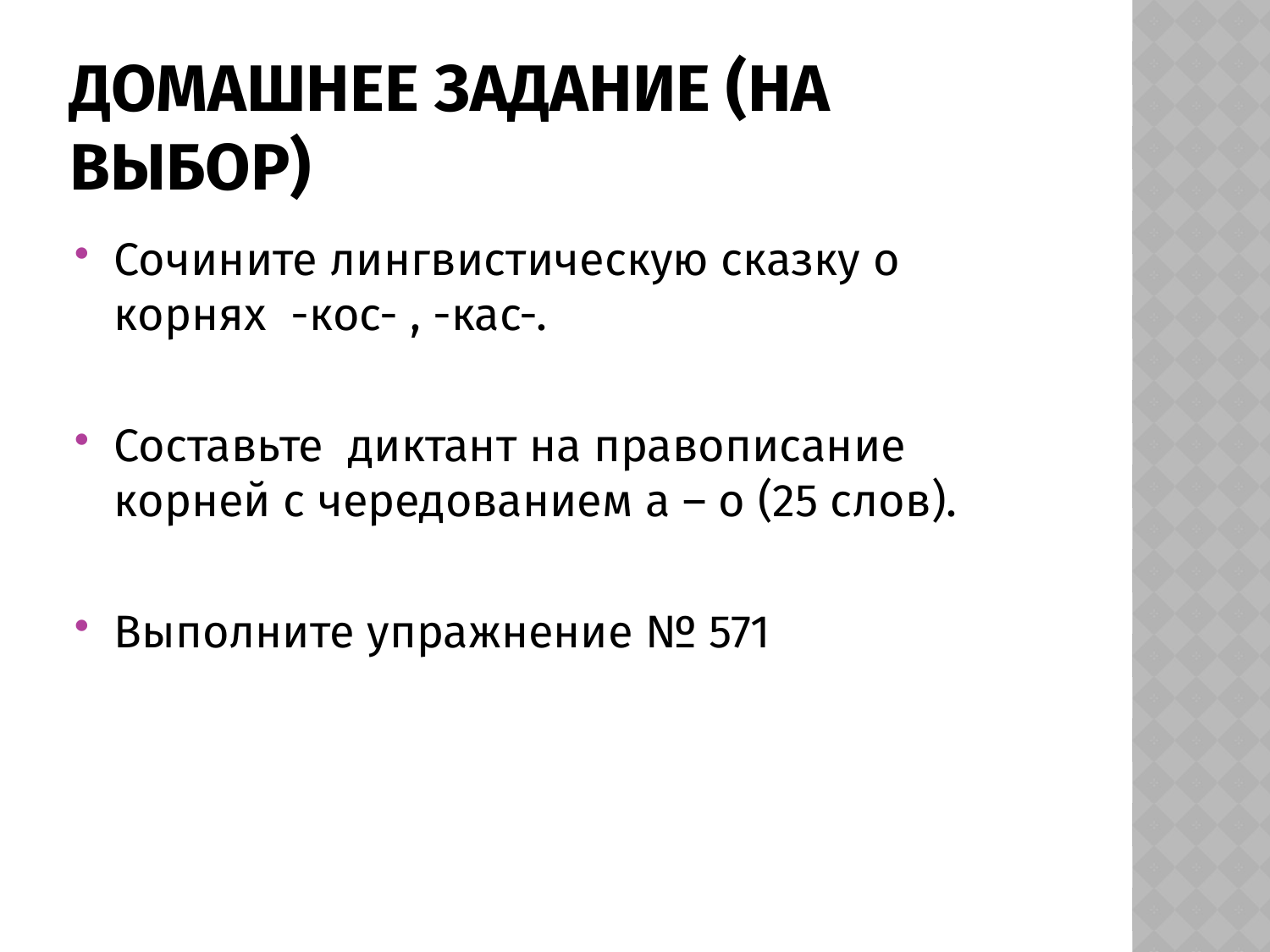

# ДОМАШНЕЕ ЗАДАНИЕ (НА ВЫБОР)
Сочините лингвистическую сказку о корнях  -кос- , -кас-.

Составьте  диктант на правописание корней с чередованием а – о (25 слов).

Выполните упражнение № 571